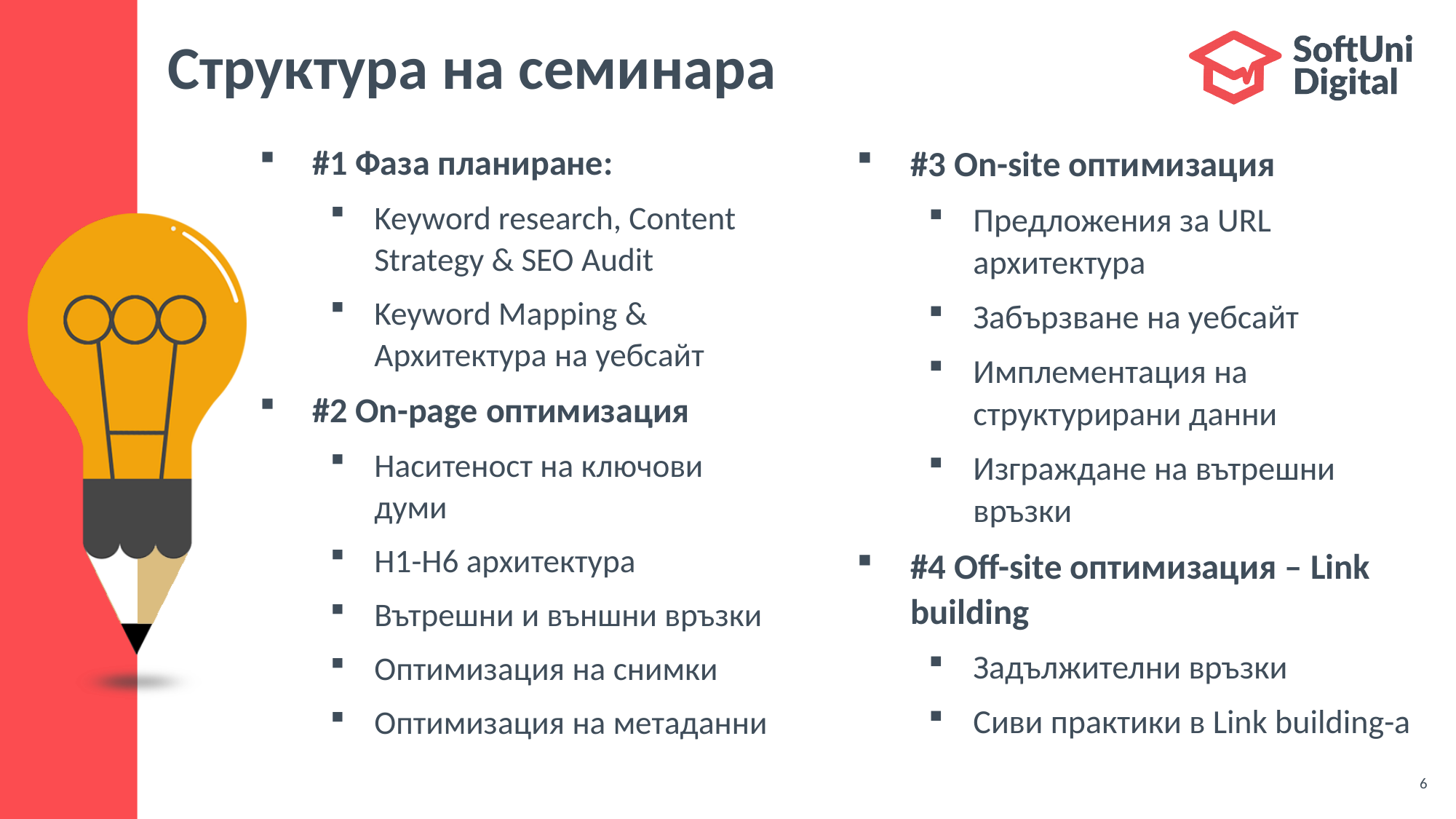

# Структура на семинара
#1 Фаза планиране:
Keyword research, Content Strategy & SEO Audit
Keyword Mapping & Архитектура на уебсайт
#2 On-page оптимизация
Наситеност на ключови думи
H1-H6 архитектура
Вътрешни и външни връзки
Оптимизация на снимки
Оптимизация на метаданни

#3 On-site оптимизация
Предложения за URL архитектура
Забързване на уебсайт
Имплементация на структурирани данни
Изграждане на вътрешни връзки
#4 Off-site оптимизация – Link building
Задължителни връзки
Сиви практики в Link building-a
6